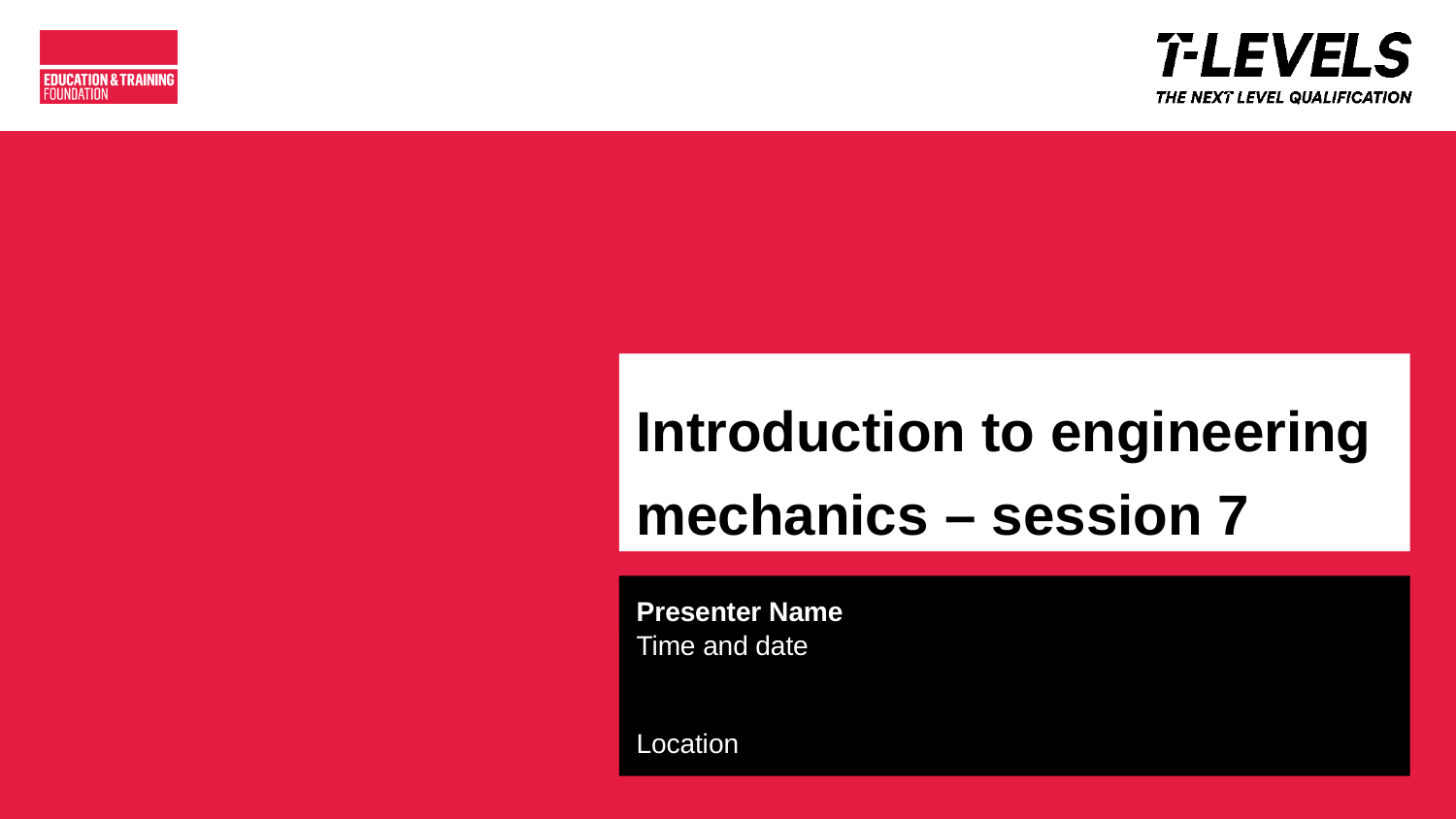

# Introduction to engineering mechanics – session 7
Presenter Name
Time and date
Location